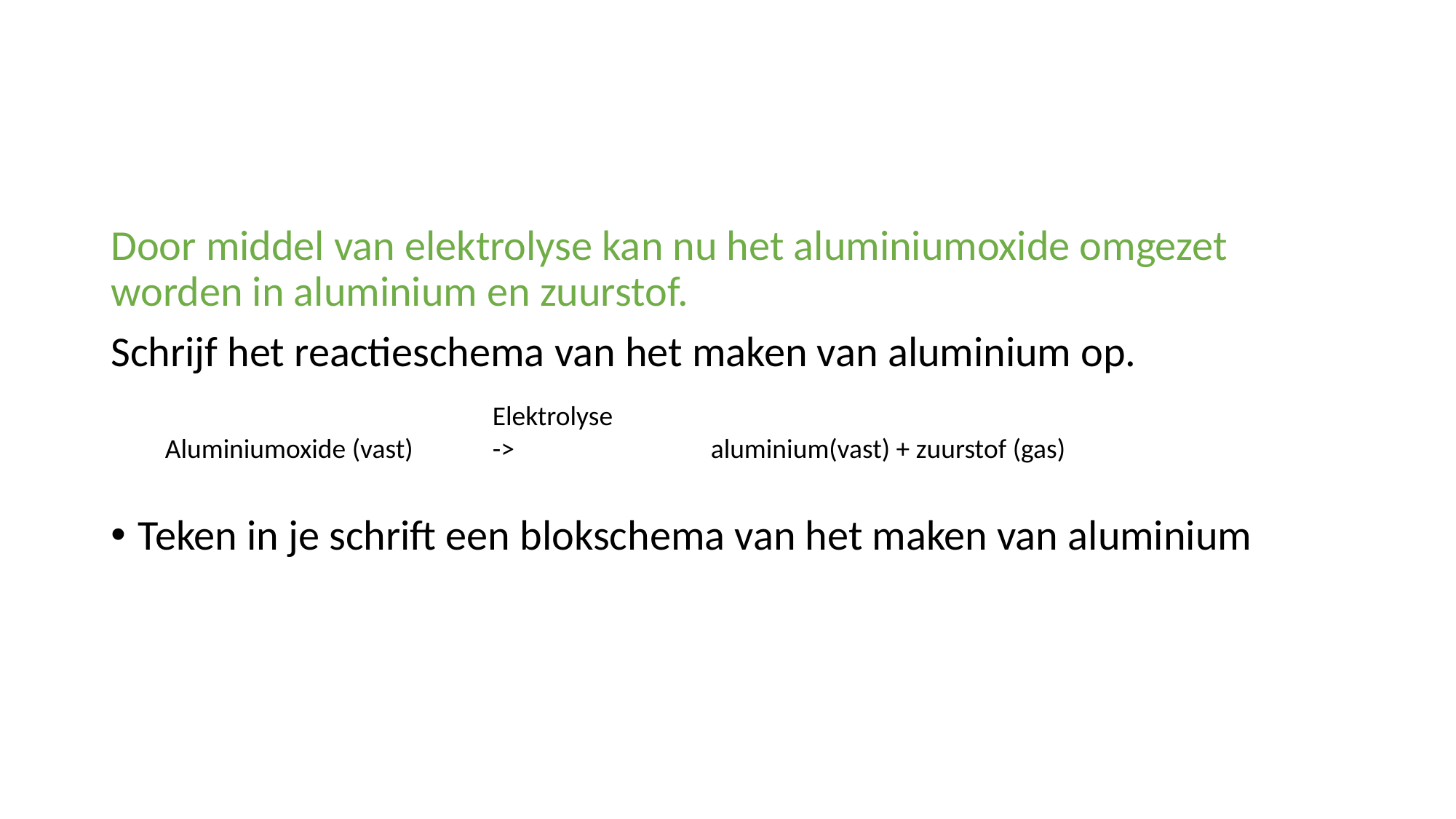

#
Door middel van elektrolyse kan nu het aluminiumoxide omgezet worden in aluminium en zuurstof.
Schrijf het reactieschema van het maken van aluminium op.

Teken in je schrift een blokschema van het maken van aluminium

			Elektrolyse
Aluminiumoxide (vast) 	-> 		aluminium(vast) + zuurstof (gas)